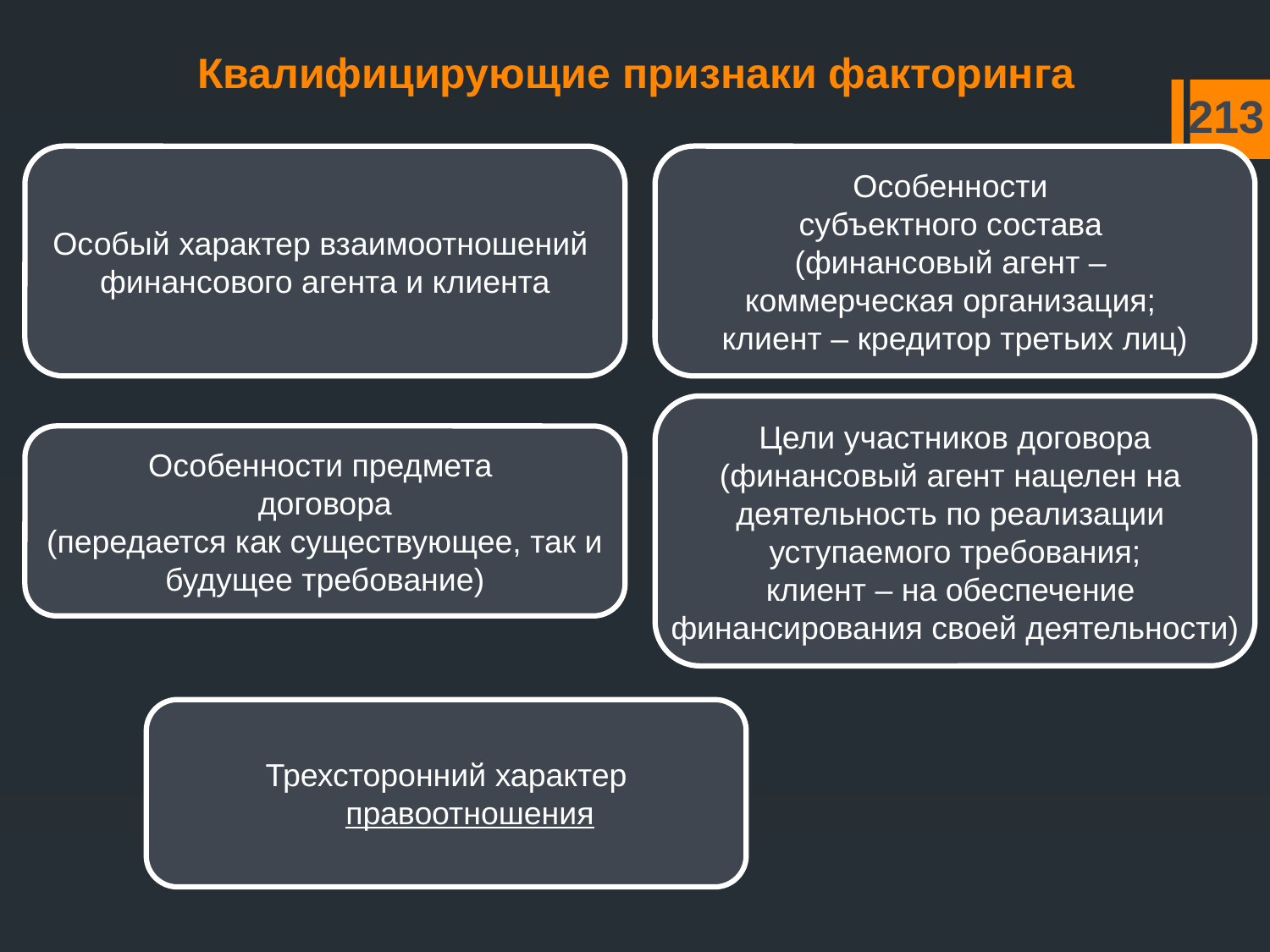

Квалифицирующие признаки факторинга
213
Особый характер взаимоотношений
финансового агента и клиента

Особенности
субъектного состава
(финансовый агент –
коммерческая организация;
клиент – кредитор третьих лиц)

Цели участников договора
(финансовый агент нацелен на
деятельность по реализации
уступаемого требования;
клиент – на обеспечение
финансирования своей деятельности)
Особенности предмета
договора
(передается как существующее, так и
будущее требование)
Трехсторонний характер правоотношения